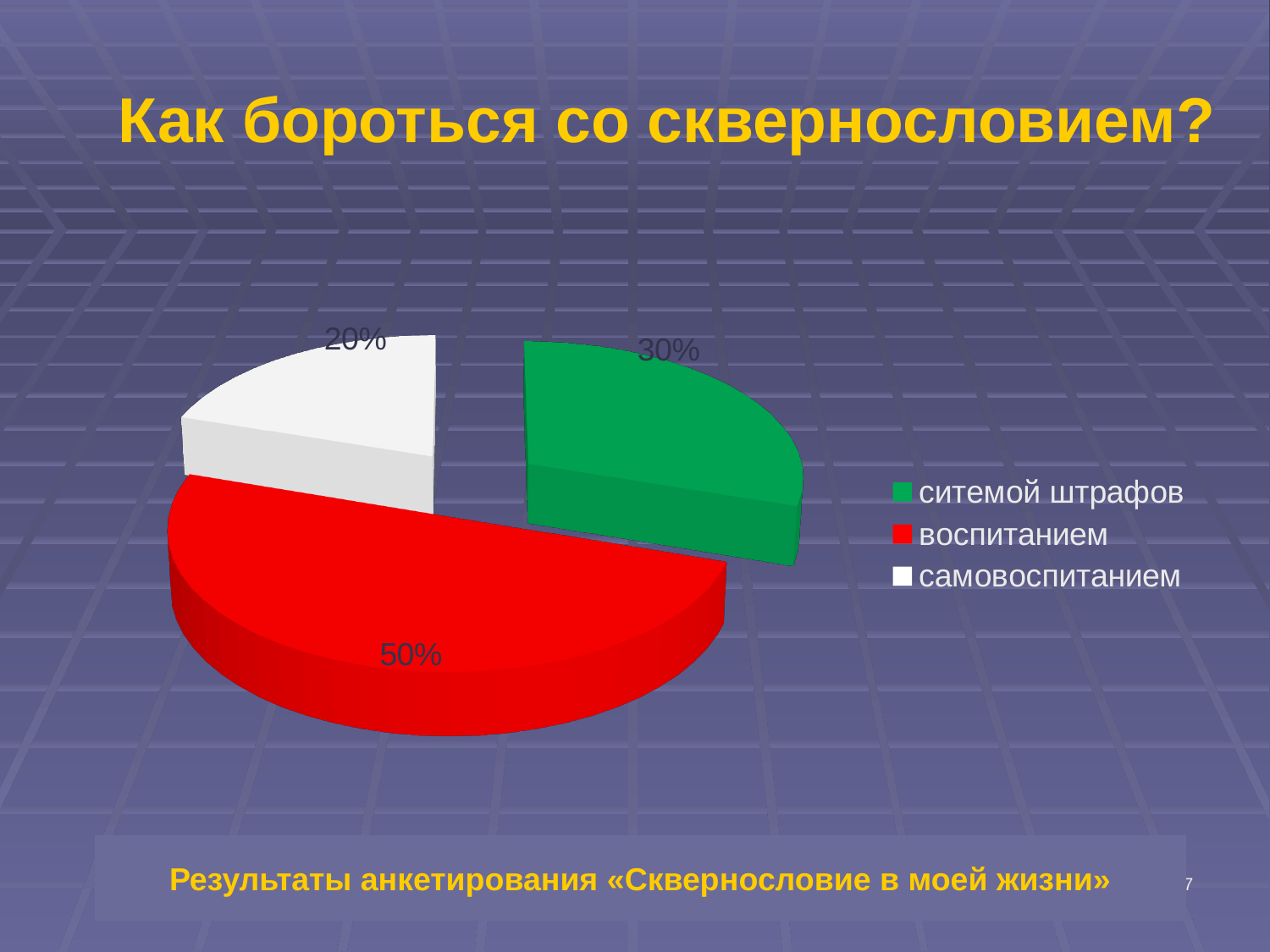

# Как бороться со сквернословием?

[unsupported chart]

Результаты анкетирования «Сквернословие в моей жизни»
27